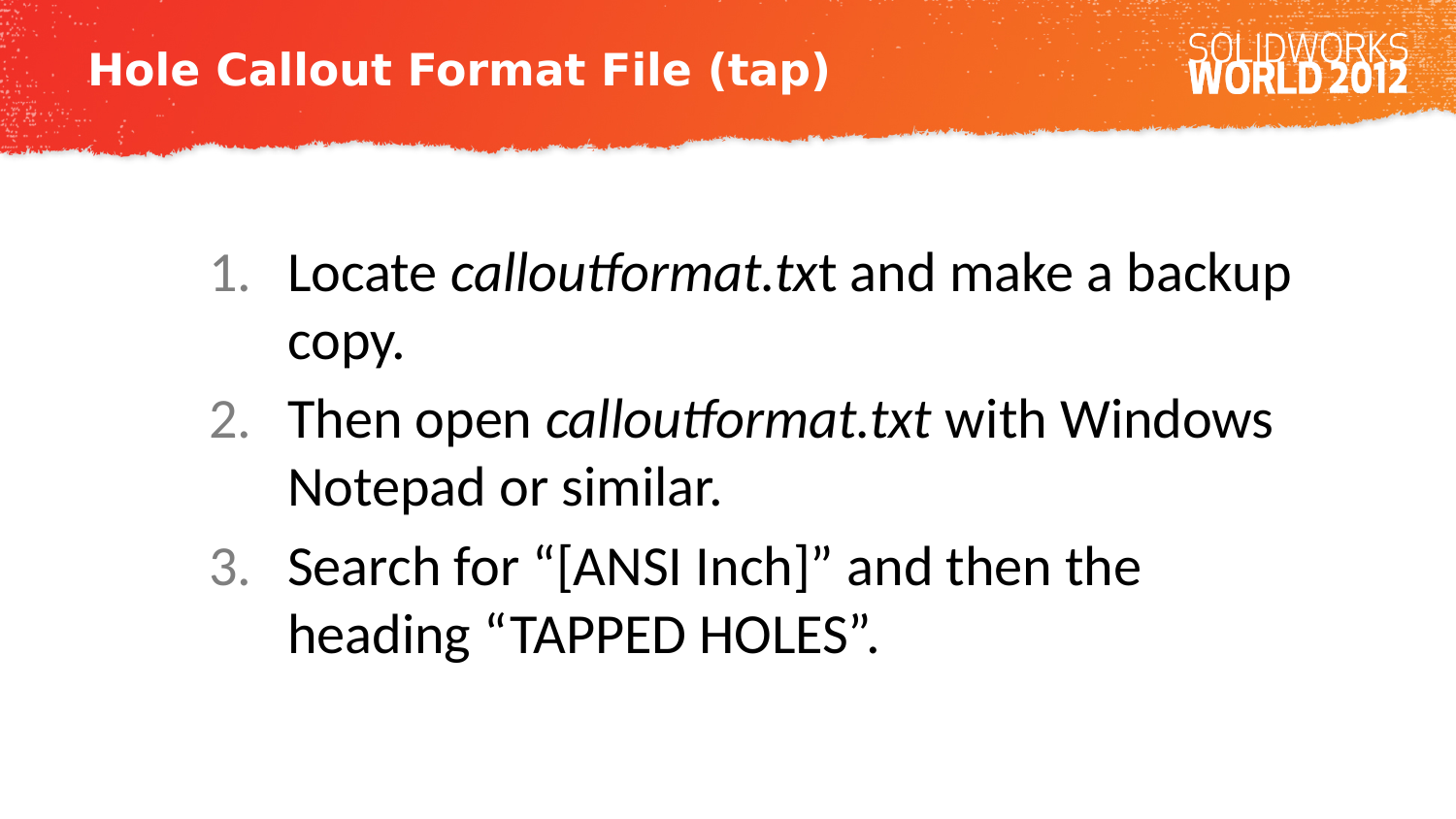

# Hole Callout Format File (tap)
Locate calloutformat.txt and make a backup copy.
Then open calloutformat.txt with Windows Notepad or similar.
Search for “[ANSI Inch]” and then the heading “TAPPED HOLES”.